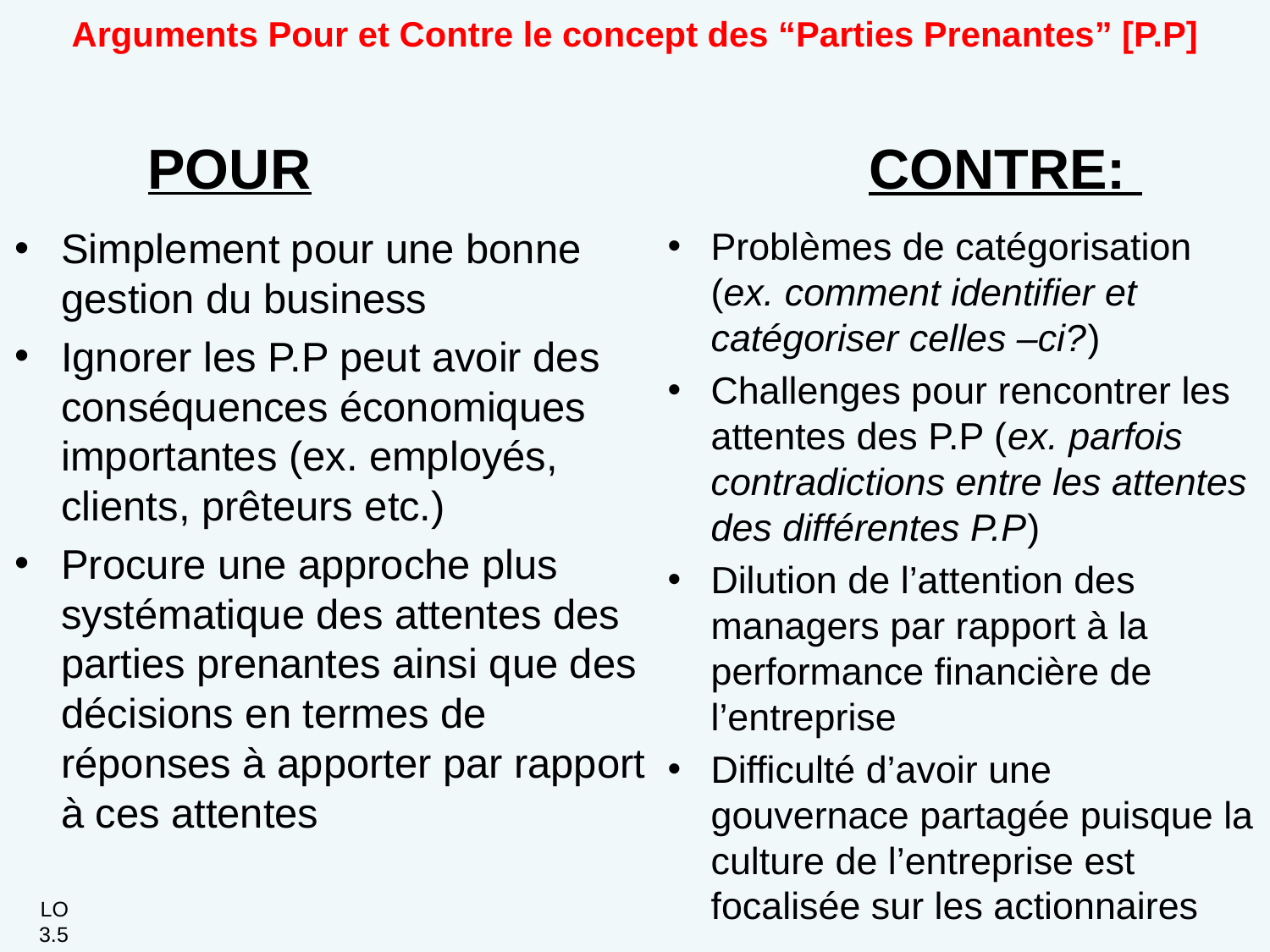

# Arguments Pour et Contre le concept des “Parties Prenantes” [P.P]
POUR
CONTRE:
Simplement pour une bonne gestion du business
Ignorer les P.P peut avoir des conséquences économiques importantes (ex. employés, clients, prêteurs etc.)
Procure une approche plus systématique des attentes des parties prenantes ainsi que des décisions en termes de réponses à apporter par rapport à ces attentes
Problèmes de catégorisation (ex. comment identifier et catégoriser celles –ci?)
Challenges pour rencontrer les attentes des P.P (ex. parfois contradictions entre les attentes des différentes P.P)
Dilution de l’attention des managers par rapport à la performance financière de l’entreprise
Difficulté d’avoir une gouvernace partagée puisque la culture de l’entreprise est focalisée sur les actionnaires
LO 3.5